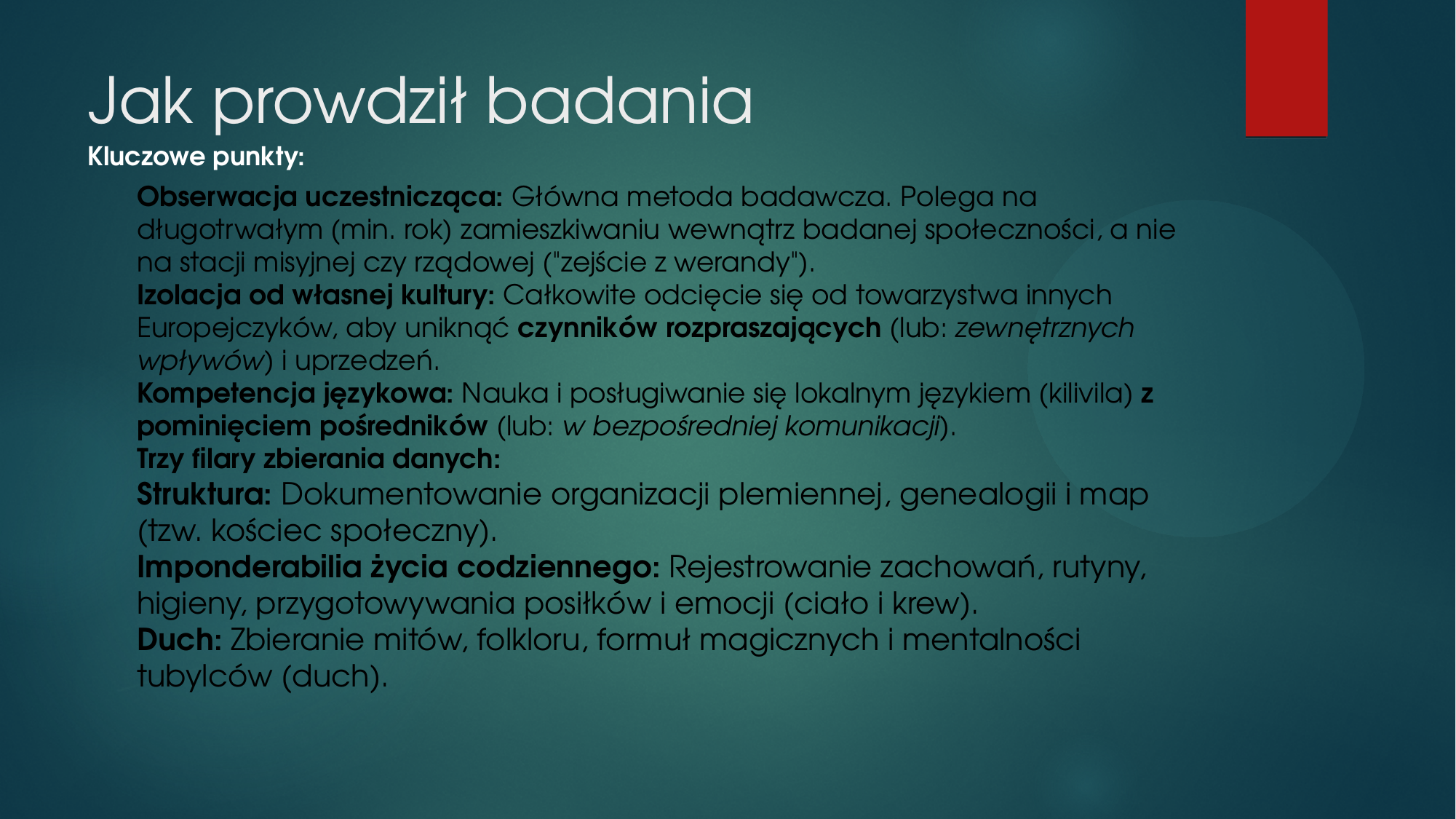

# Jak prowdził badania
Kluczowe punkty:

Obserwacja uczestnicząca: Główna metoda badawcza. Polega na długotrwałym (min. rok) zamieszkiwaniu wewnątrz badanej społeczności, a nie na stacji misyjnej czy rządowej ("zejście z werandy").
Izolacja od własnej kultury: Całkowite odcięcie się od towarzystwa innych Europejczyków, aby uniknąć czynników rozpraszających (lub: zewnętrznych wpływów) i uprzedzeń.
Kompetencja językowa: Nauka i posługiwanie się lokalnym językiem (kilivila) z pominięciem pośredników (lub: w bezpośredniej komunikacji).
Trzy filary zbierania danych:
Struktura: Dokumentowanie organizacji plemiennej, genealogii i map (tzw. kościec społeczny).
Imponderabilia życia codziennego: Rejestrowanie zachowań, rutyny, higieny, przygotowywania posiłków i emocji (ciało i krew).
Duch: Zbieranie mitów, folkloru, formuł magicznych i mentalności tubylców (duch).